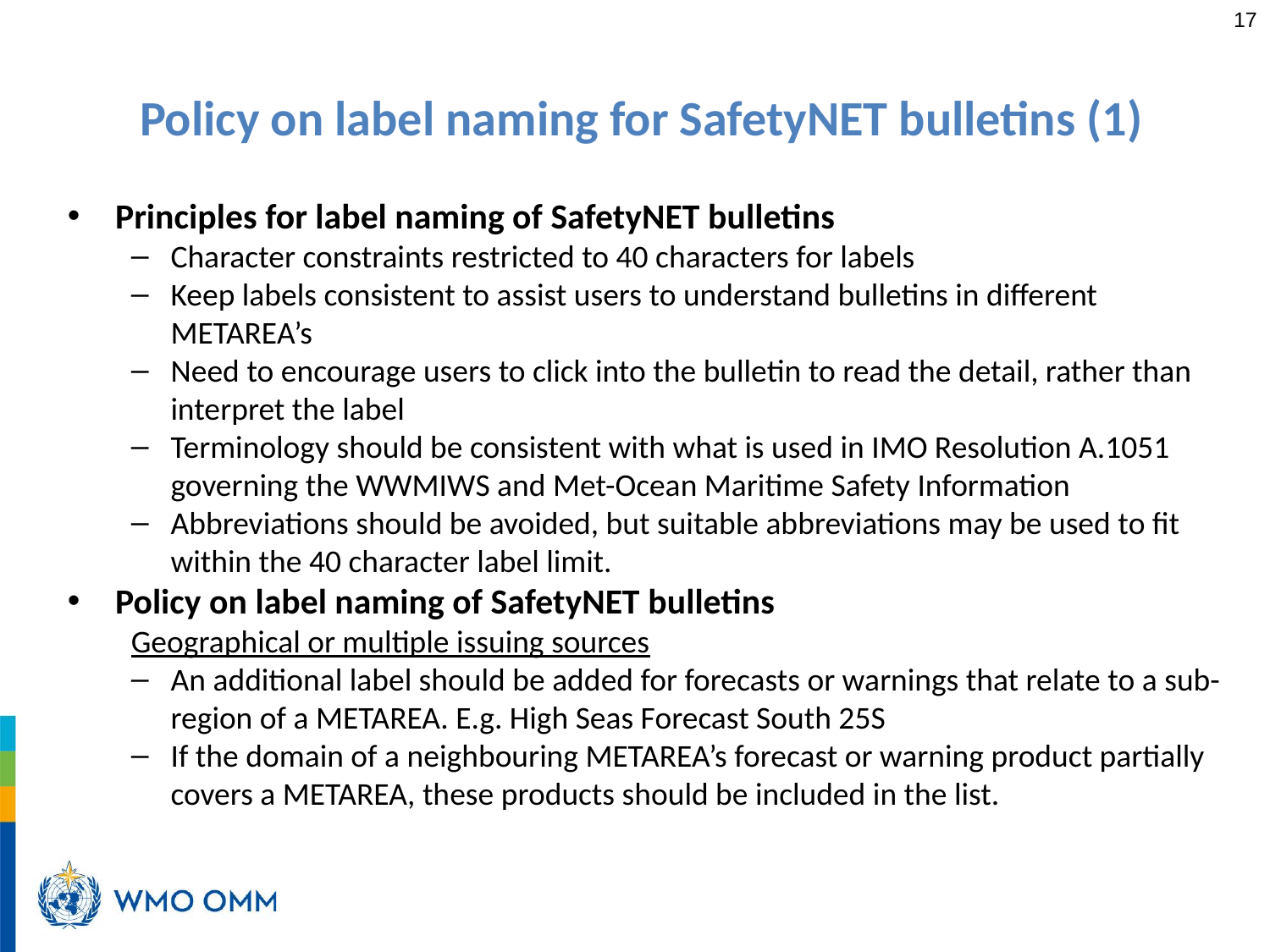

17
Policy on label naming for SafetyNET bulletins (1)

Principles for label naming of SafetyNET bulletins
Character constraints restricted to 40 characters for labels
Keep labels consistent to assist users to understand bulletins in different METAREA’s
Need to encourage users to click into the bulletin to read the detail, rather than interpret the label
Terminology should be consistent with what is used in IMO Resolution A.1051 governing the WWMIWS and Met-Ocean Maritime Safety Information
Abbreviations should be avoided, but suitable abbreviations may be used to fit within the 40 character label limit.
Policy on label naming of SafetyNET bulletins
Geographical or multiple issuing sources
An additional label should be added for forecasts or warnings that relate to a sub-region of a METAREA. E.g. High Seas Forecast South 25S
If the domain of a neighbouring METAREA’s forecast or warning product partially covers a METAREA, these products should be included in the list.